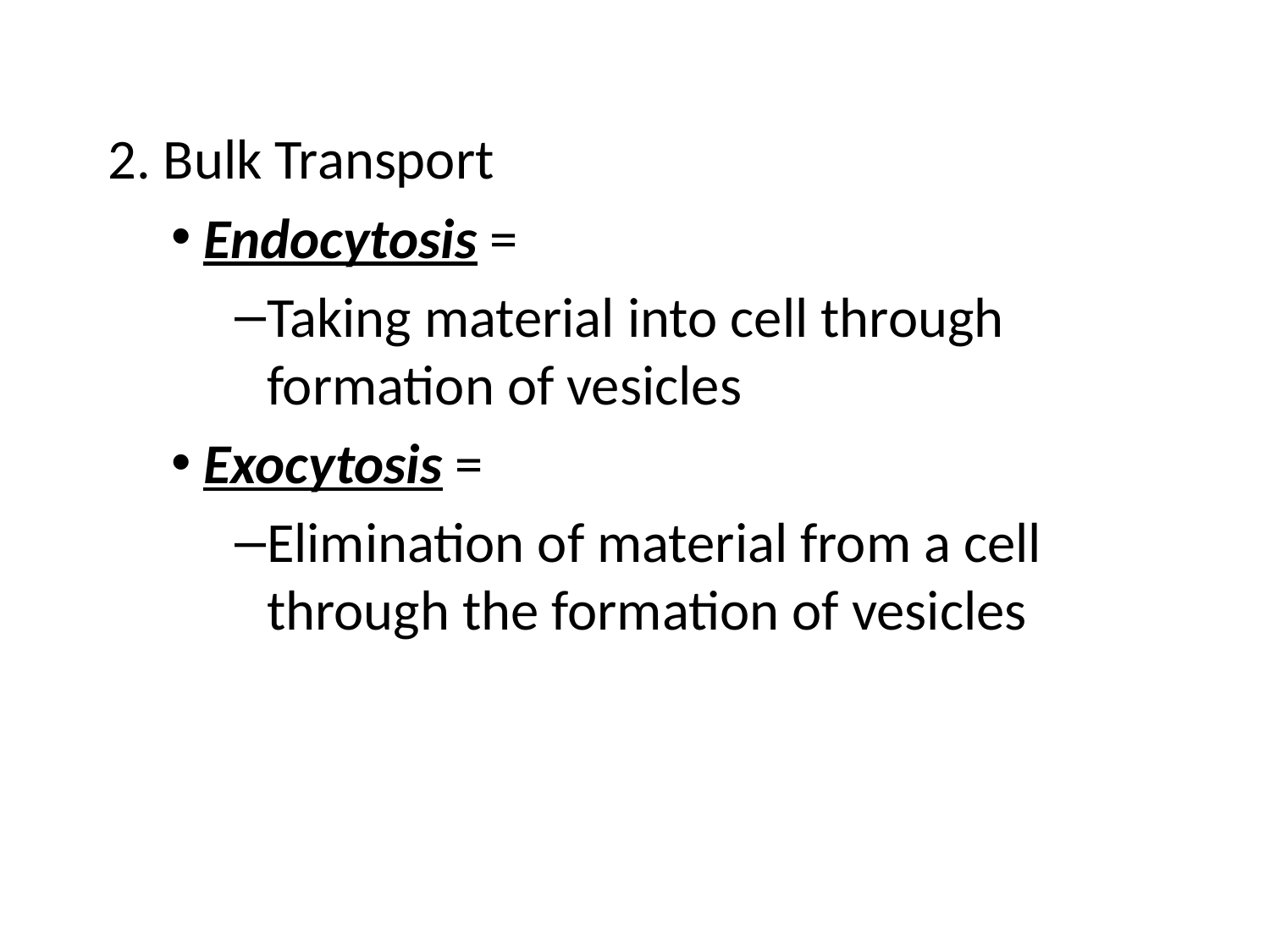

2. Bulk Transport
Endocytosis =
Taking material into cell through formation of vesicles
Exocytosis =
Elimination of material from a cell through the formation of vesicles